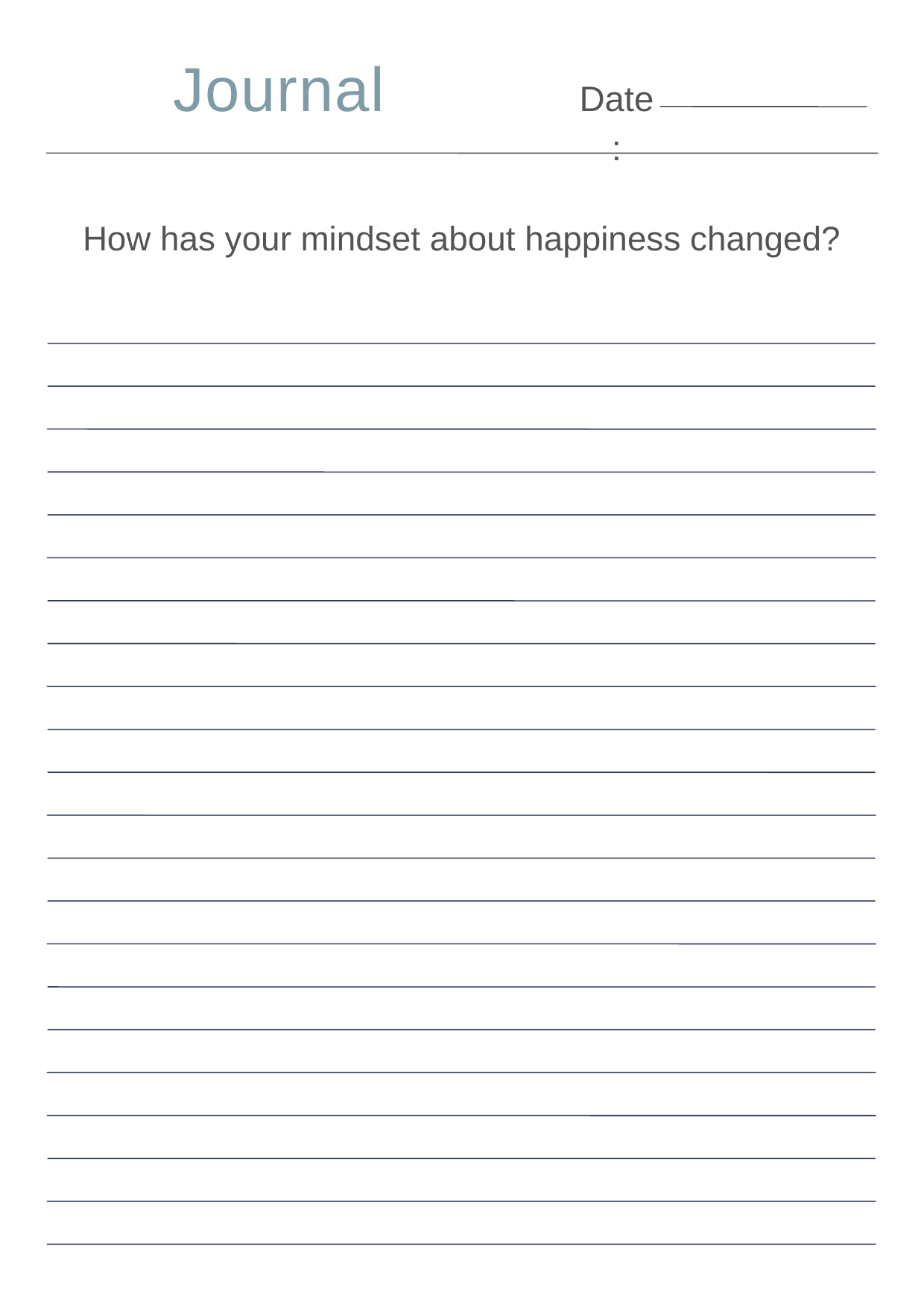

Journal
Date:

How has your mindset about happiness changed?